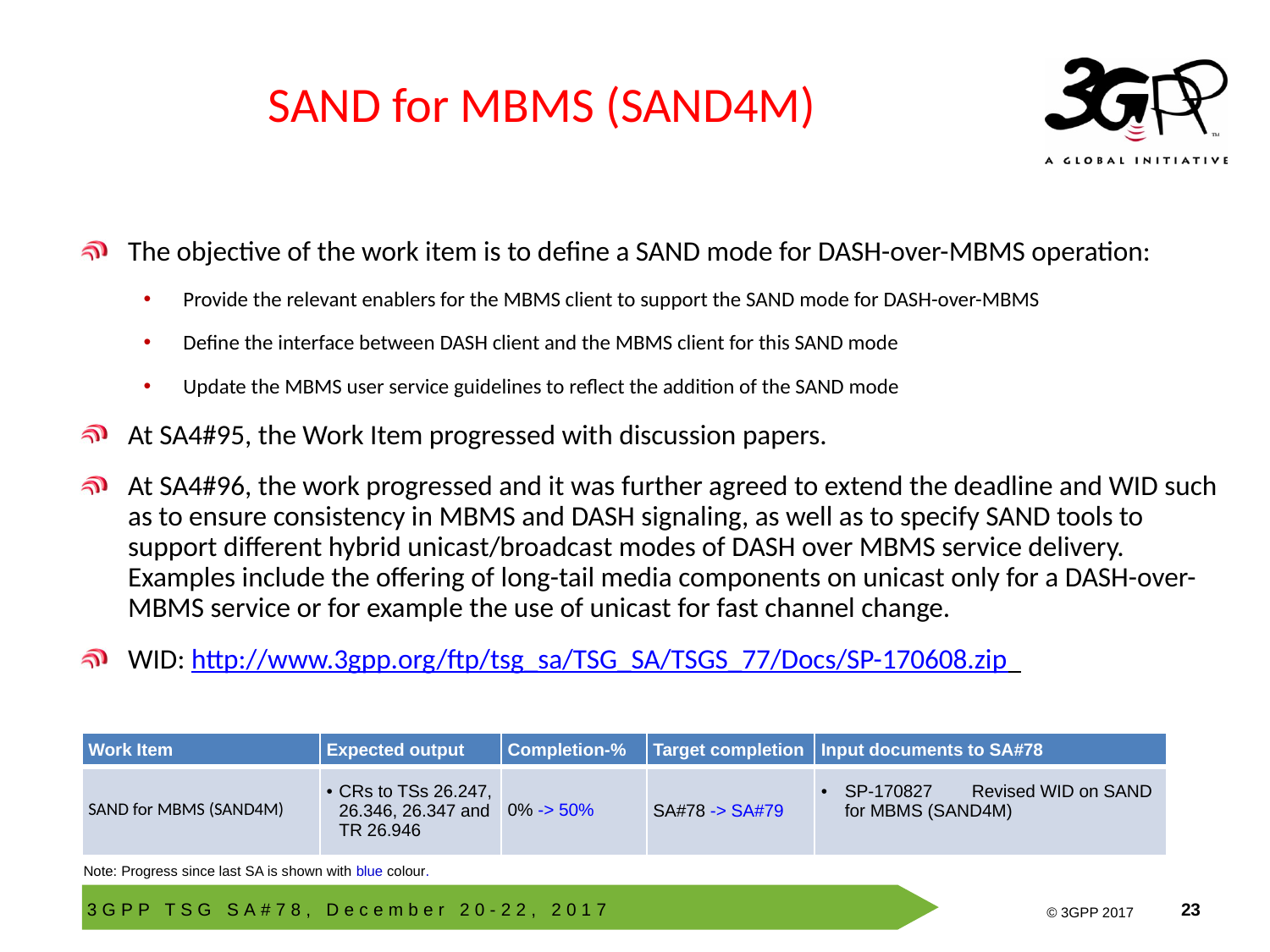

# SAND for MBMS (SAND4M)
The objective of the work item is to define a SAND mode for DASH-over-MBMS operation:
Provide the relevant enablers for the MBMS client to support the SAND mode for DASH-over-MBMS
Define the interface between DASH client and the MBMS client for this SAND mode
Update the MBMS user service guidelines to reflect the addition of the SAND mode
At SA4#95, the Work Item progressed with discussion papers.
At SA4#96, the work progressed and it was further agreed to extend the deadline and WID such as to ensure consistency in MBMS and DASH signaling, as well as to specify SAND tools to support different hybrid unicast/broadcast modes of DASH over MBMS service delivery. Examples include the offering of long-tail media components on unicast only for a DASH-over-MBMS service or for example the use of unicast for fast channel change.
WID: http://www.3gpp.org/ftp/tsg_sa/TSG_SA/TSGS_77/Docs/SP-170608.zip

| Work Item | Expected output | Completion-% | Target completion | Input documents to SA#78 |
| --- | --- | --- | --- | --- |
| SAND for MBMS (SAND4M) | CRs to TSs 26.247, 26.346, 26.347 and TR 26.946 | 0% -> 50% | SA#78 -> SA#79 | SP-170827 Revised WID on SAND for MBMS (SAND4M) |
Note: Progress since last SA is shown with blue colour.